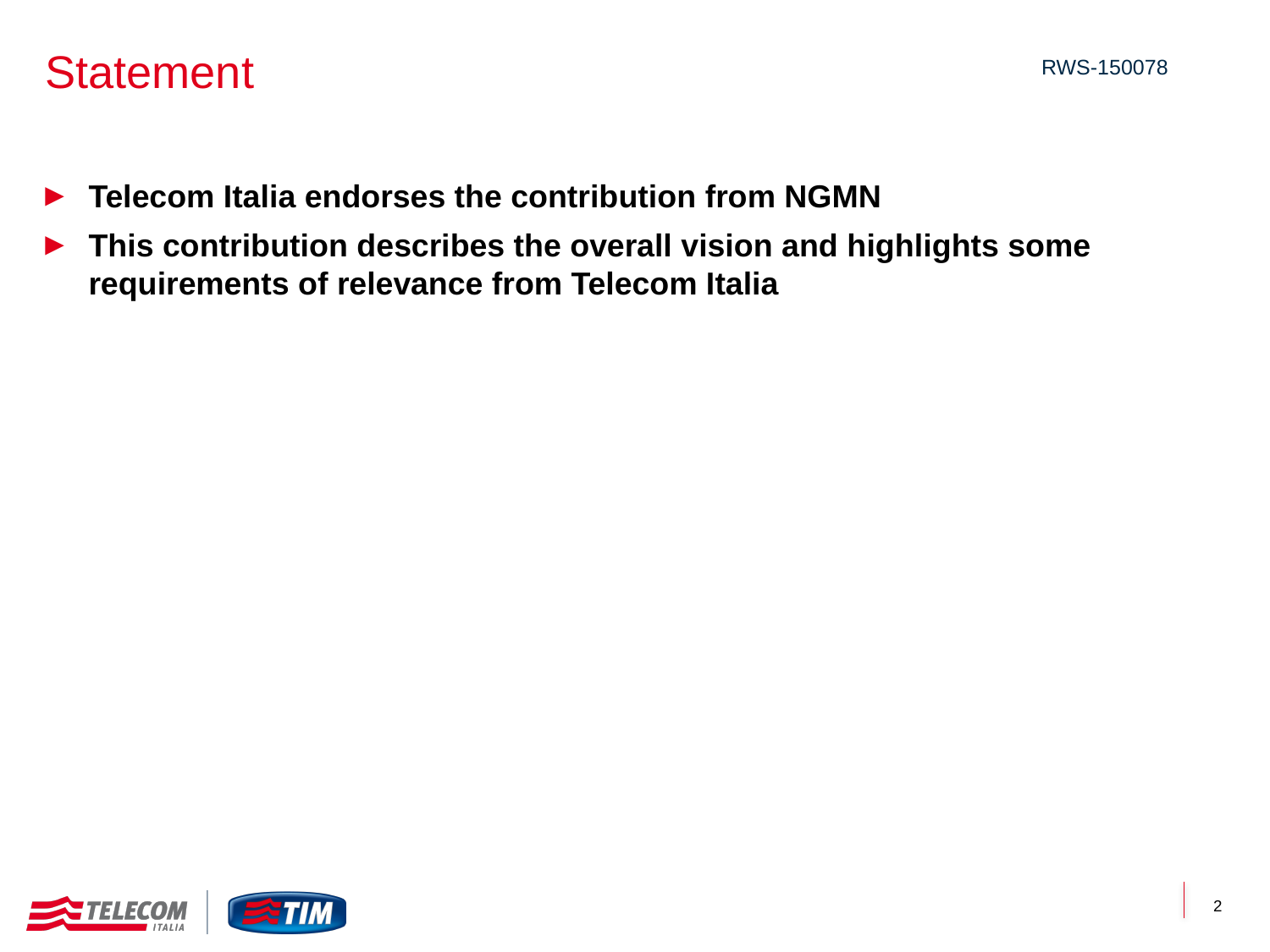

# Statement
RWS-150078
Telecom Italia endorses the contribution from NGMN
This contribution describes the overall vision and highlights some requirements of relevance from Telecom Italia